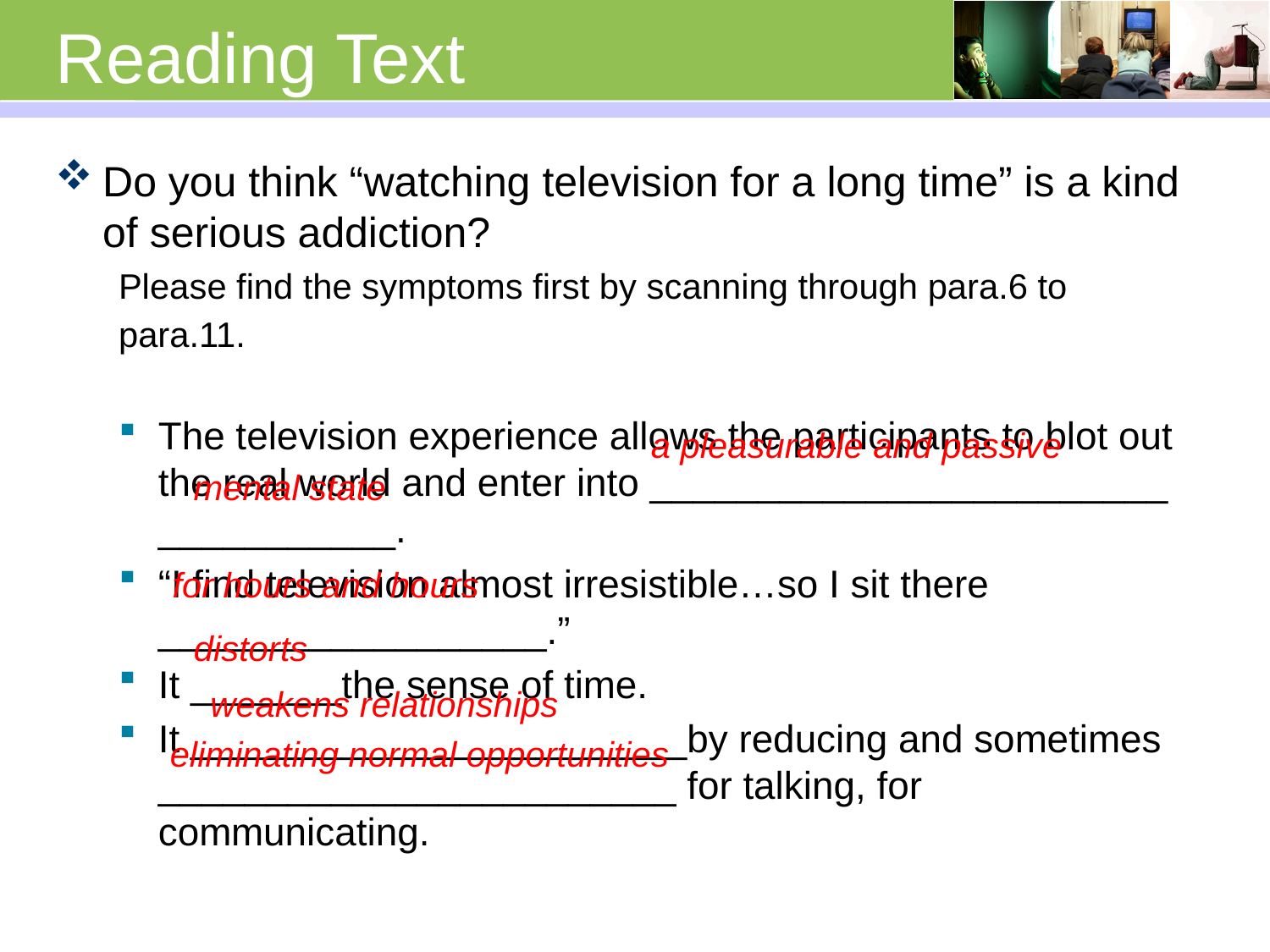

# Reading Text
Do you think “watching television for a long time” is a kind of serious addiction?
Please find the symptoms first by scanning through para.6 to para.11.
The television experience allows the participants to blot out the real world and enter into ________________________
___________.
“I find television almost irresistible…so I sit there __________________.”
It _______the sense of time.
It _______________________by reducing and sometimes ________________________ for talking, for communicating.

                                               a pleasurable and passive
mental state
for hours and hours
distorts
weakens relationships
eliminating normal opportunities